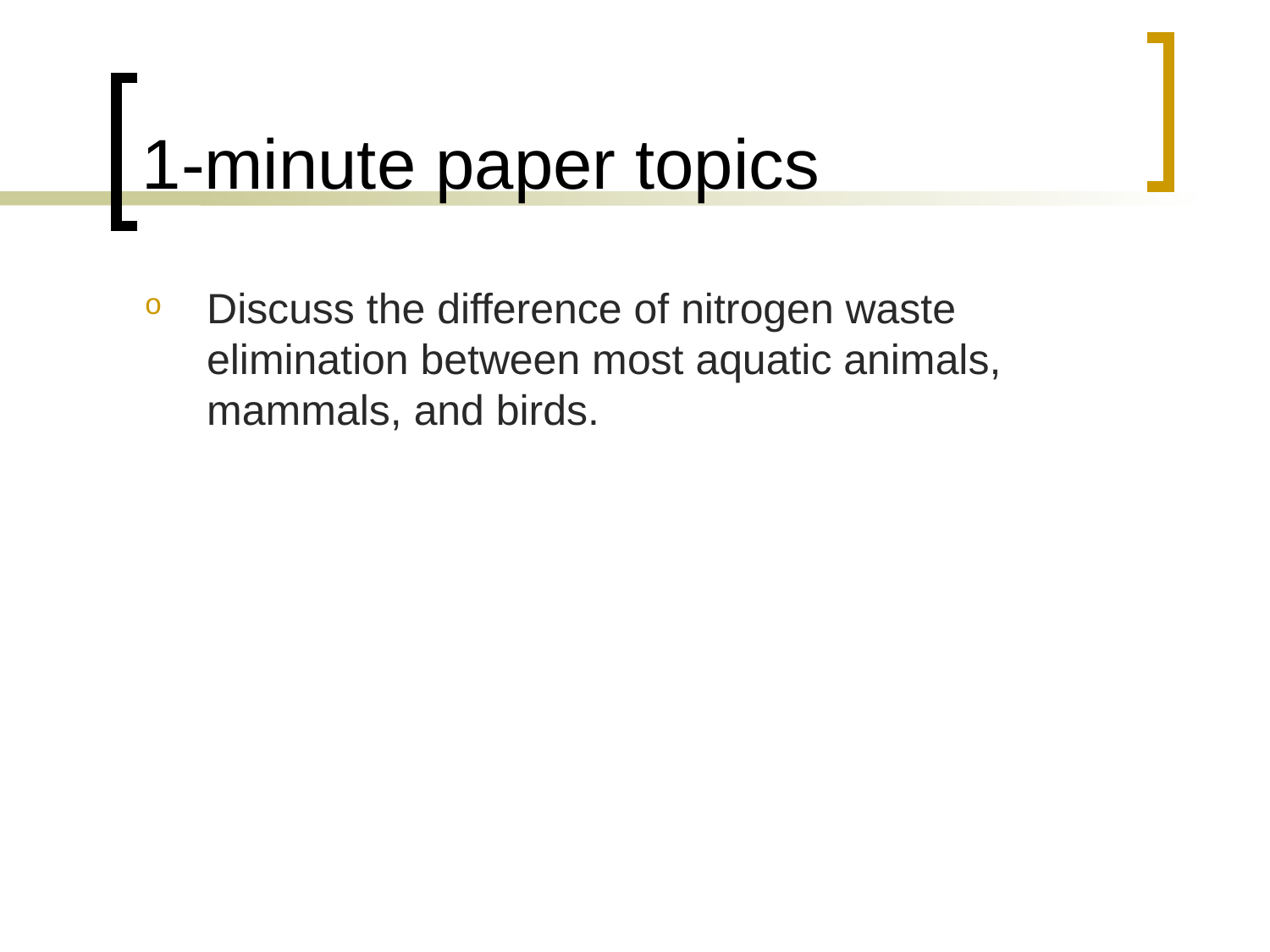

# 1-minute paper topics
Discuss the difference of nitrogen waste elimination between most aquatic animals, mammals, and birds.